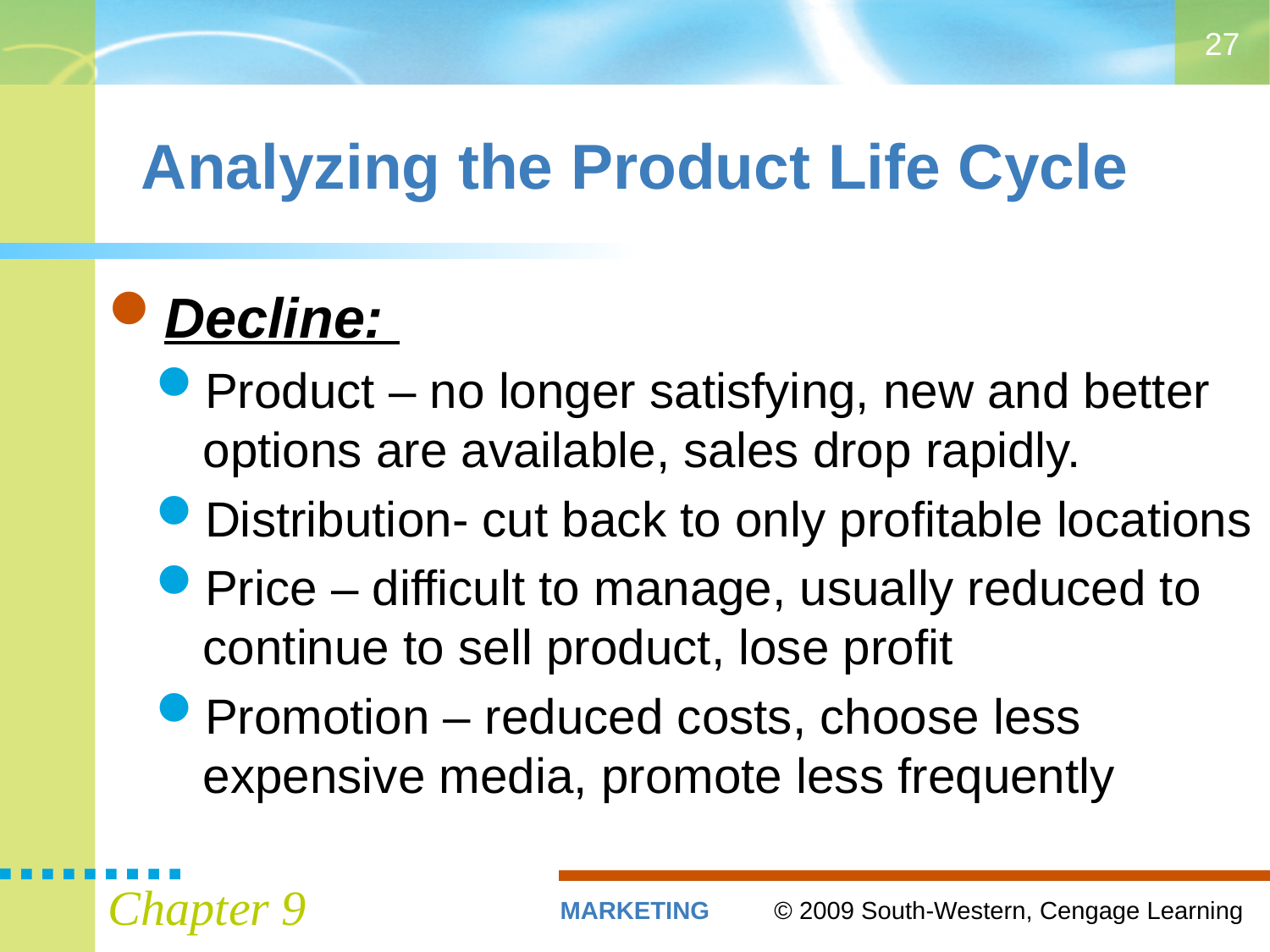

27
# Analyzing the Product Life Cycle
Decline:
Product – no longer satisfying, new and better options are available, sales drop rapidly.
Distribution- cut back to only profitable locations
Price – difficult to manage, usually reduced to continue to sell product, lose profit
Promotion – reduced costs, choose less expensive media, promote less frequently
Chapter 9